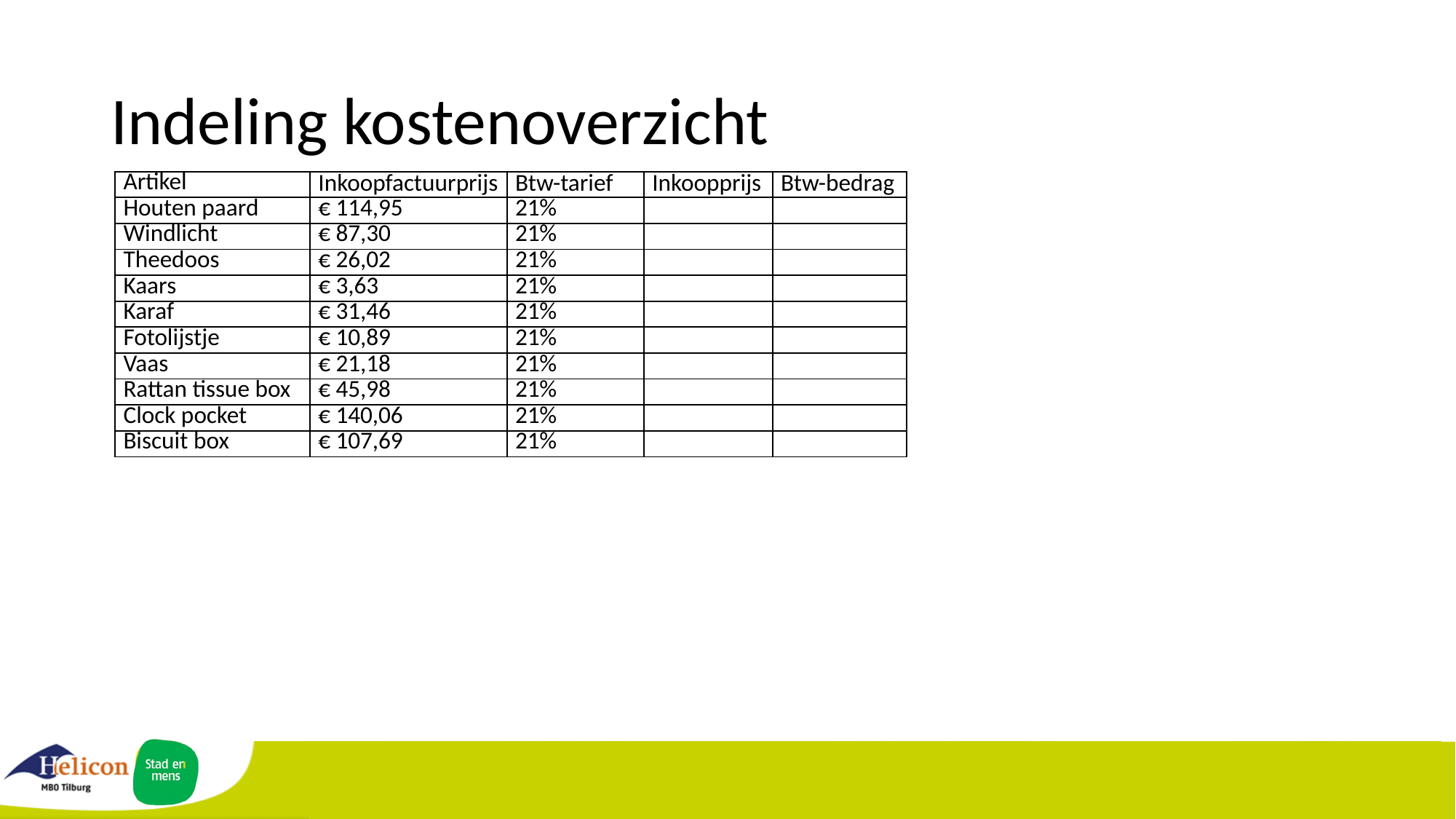

# Indeling kostenoverzicht
| Artikel | Inkoopfactuurprijs | Btw-tarief | Inkoopprijs | Btw-bedrag |
| --- | --- | --- | --- | --- |
| Houten paard | € 114,95 | 21% |  |  |
| Windlicht | € 87,30 | 21% |  |  |
| Theedoos | € 26,02 | 21% |  |  |
| Kaars | € 3,63 | 21% |  |  |
| Karaf | € 31,46 | 21% |  |  |
| Fotolijstje | € 10,89 | 21% |  |  |
| Vaas | € 21,18 | 21% |  |  |
| Rattan tissue box | € 45,98 | 21% |  |  |
| Clock pocket | € 140,06 | 21% |  |  |
| Biscuit box | € 107,69 | 21% |  |  |